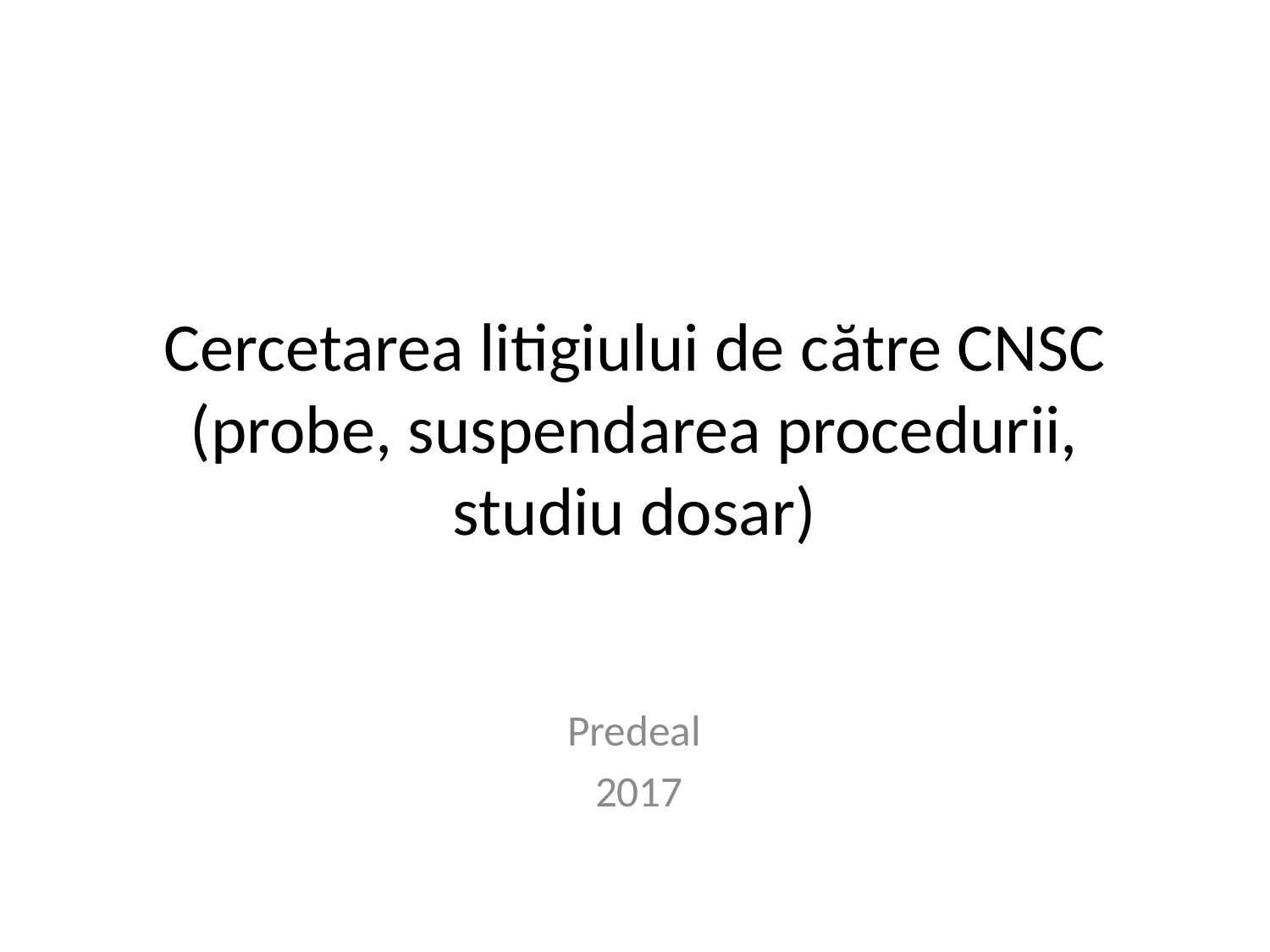

# Cercetarea litigiului de către CNSC (probe, suspendarea procedurii, studiu dosar)
Predeal
2017